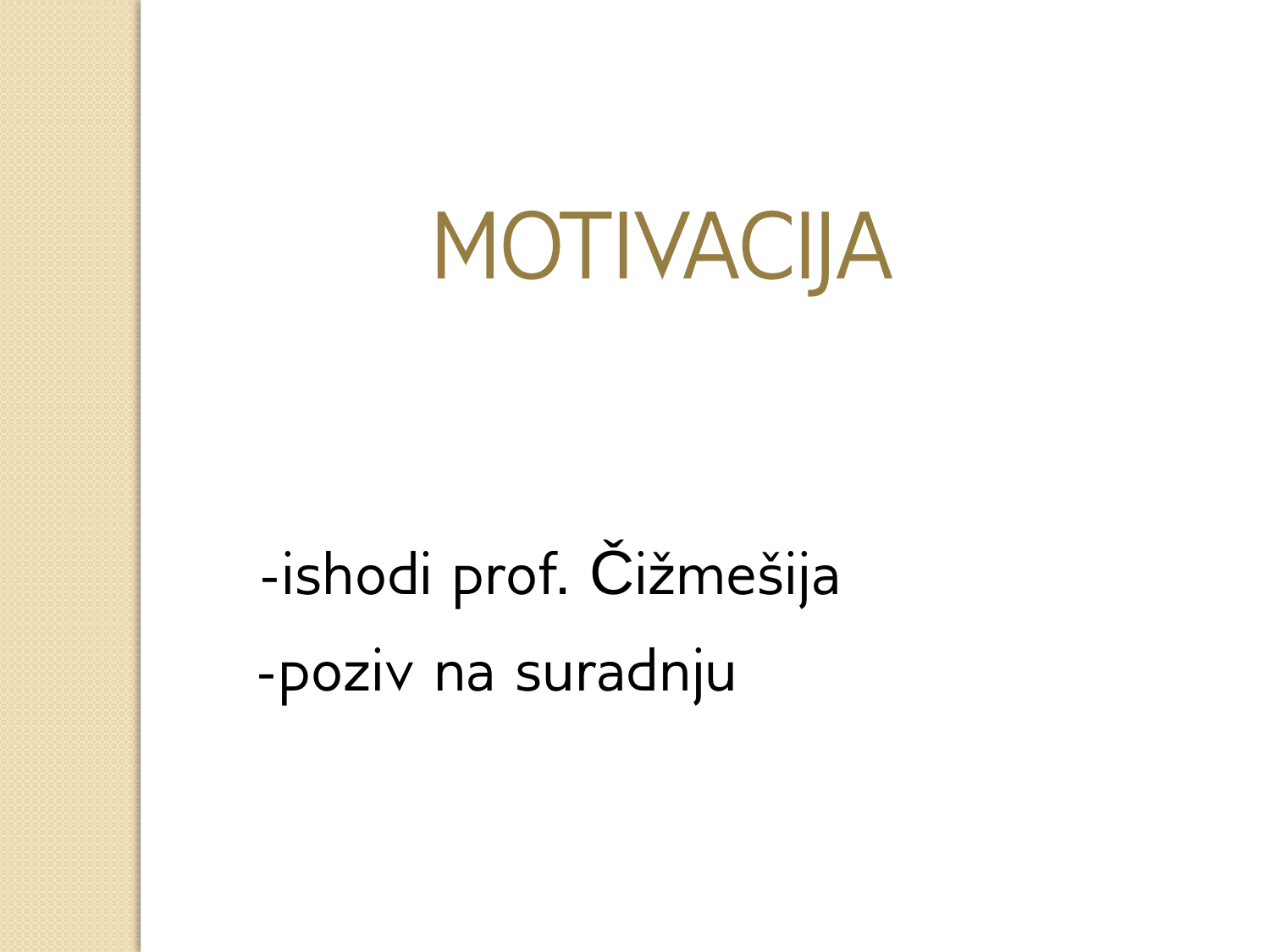

MOTIVACIJA

     -ishodi prof. Čižmešija
          -poziv na suradnju